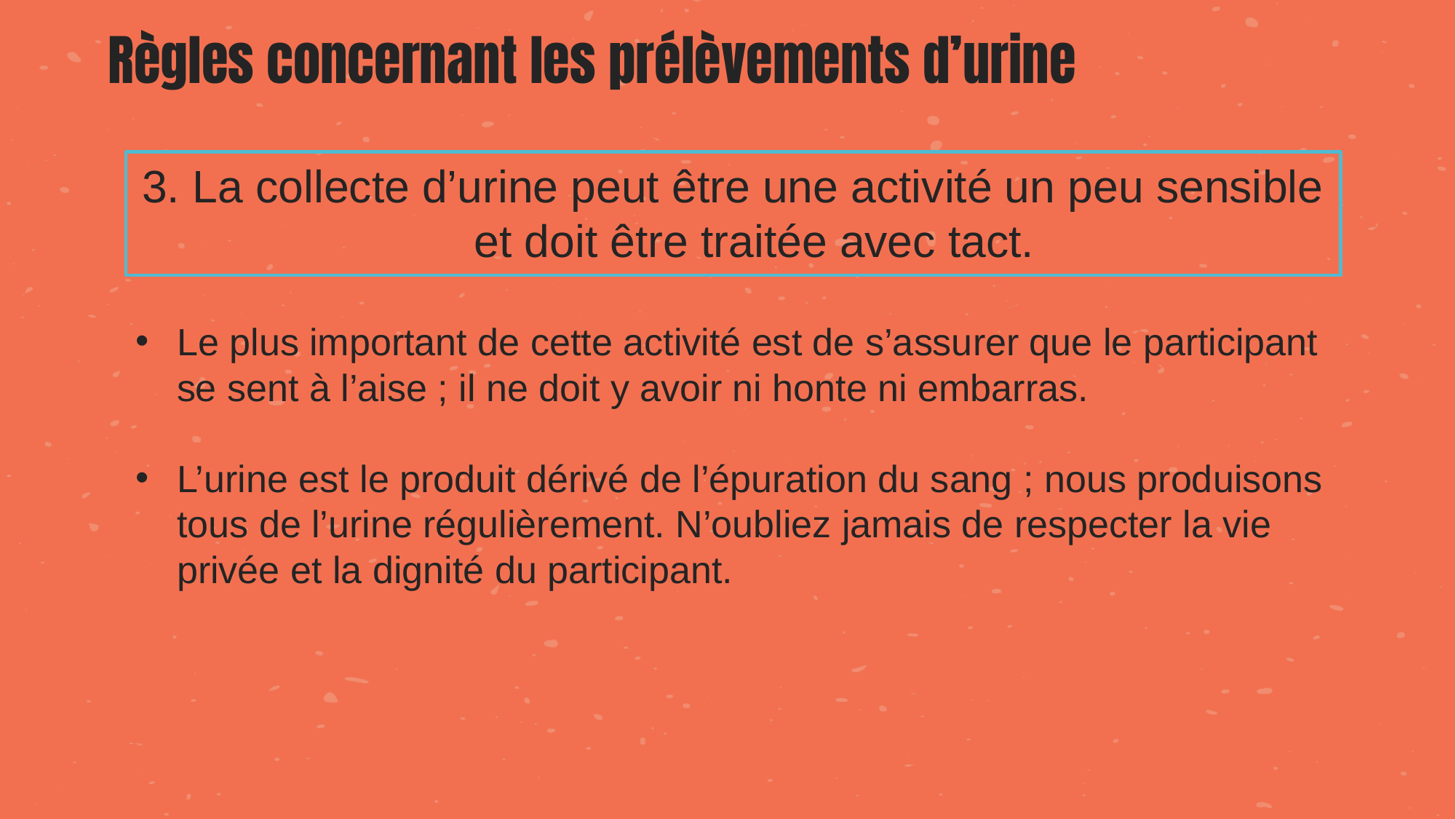

Règles concernant les prélèvements d’urine
3. La collecte d’urine peut être une activité un peu sensible et doit être traitée avec tact.

Le plus important de cette activité est de s’assurer que le participant se sent à l’aise ; il ne doit y avoir ni honte ni embarras.

L’urine est le produit dérivé de l’épuration du sang ; nous produisons tous de l’urine régulièrement. N’oubliez jamais de respecter la vie privée et la dignité du participant.